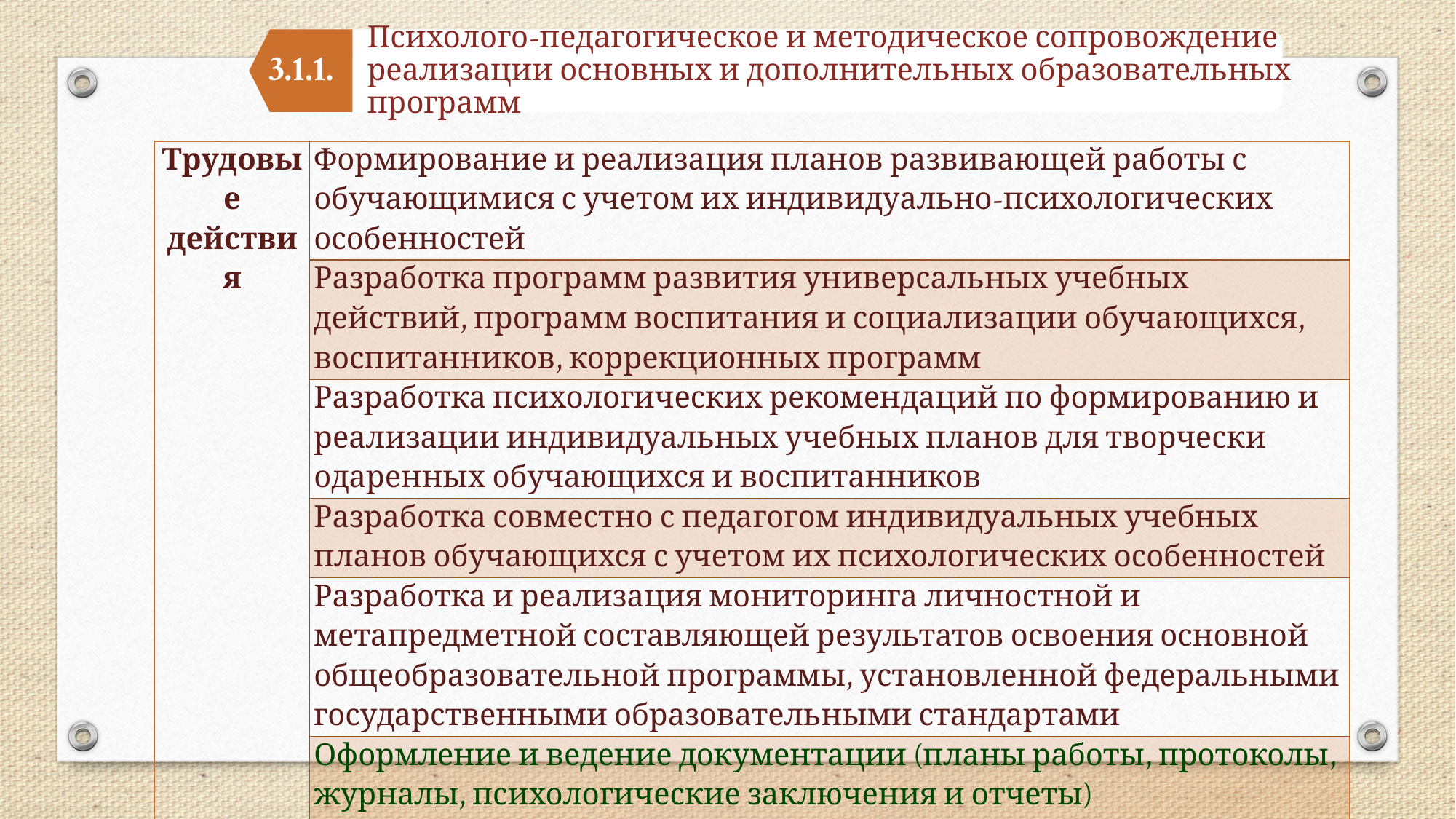

Психолого-педагогическое и методическое сопровождение реализации основных и дополнительных образовательных программ

3.1.1.
| Трудовые действия | Формирование и реализация планов развивающей работы с обучающимися с учетом их индивидуально-психологических особенностей |
| --- | --- |
|  | Разработка программ развития универсальных учебных действий, программ воспитания и социализации обучающихся, воспитанников, коррекционных программ |
|  | Разработка психологических рекомендаций по формированию и реализации индивидуальных учебных планов для творчески одаренных обучающихся и воспитанников |
|  | Разработка совместно с педагогом индивидуальных учебных планов обучающихся с учетом их психологических особенностей |
|  | Разработка и реализация мониторинга личностной и метапредметной составляющей результатов освоения основной общеобразовательной программы, установленной федеральными государственными образовательными стандартами |
|  | Оформление и ведение документации (планы работы, протоколы, журналы, психологические заключения и отчеты) |